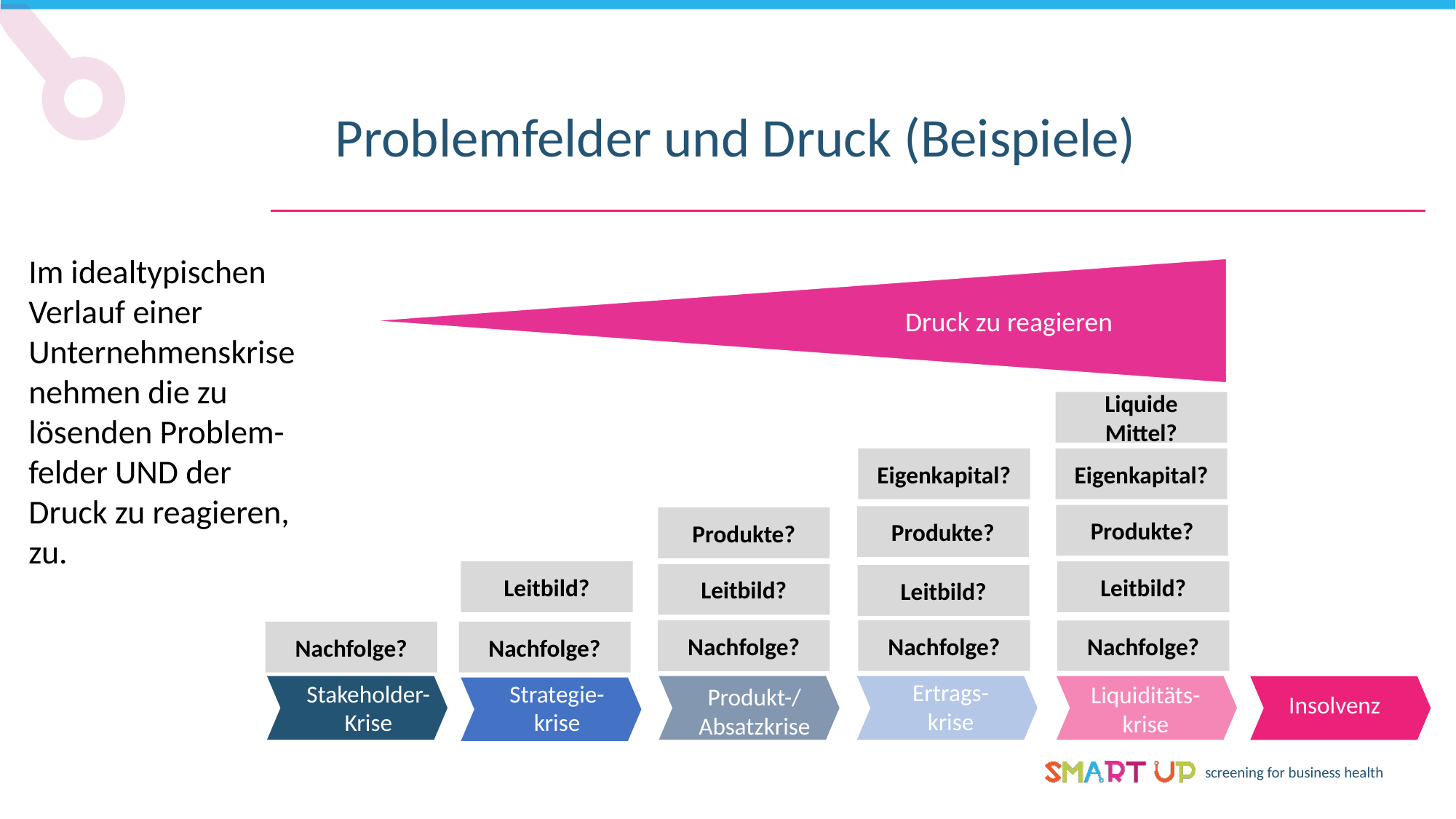

Druck zu reagieren
Problemfelder und Druck (Beispiele)
Im idealtypischen Verlauf einer Unternehmenskrise nehmen die zu lösenden Problem-felder UND der Druck zu reagieren, zu.
Liquide Mittel?
Eigenkapital?
Eigenkapital?
Produkte?
Produkte?
Produkte?
Leitbild?
Leitbild?
Leitbild?
Leitbild?
Nachfolge?
Nachfolge?
Nachfolge?
Nachfolge?
Nachfolge?
Ertrags-krise
Stakeholder-
Krise
Strategie-krise
Liquiditäts-krise
Produkt-/ Absatzkrise

Insolvenz